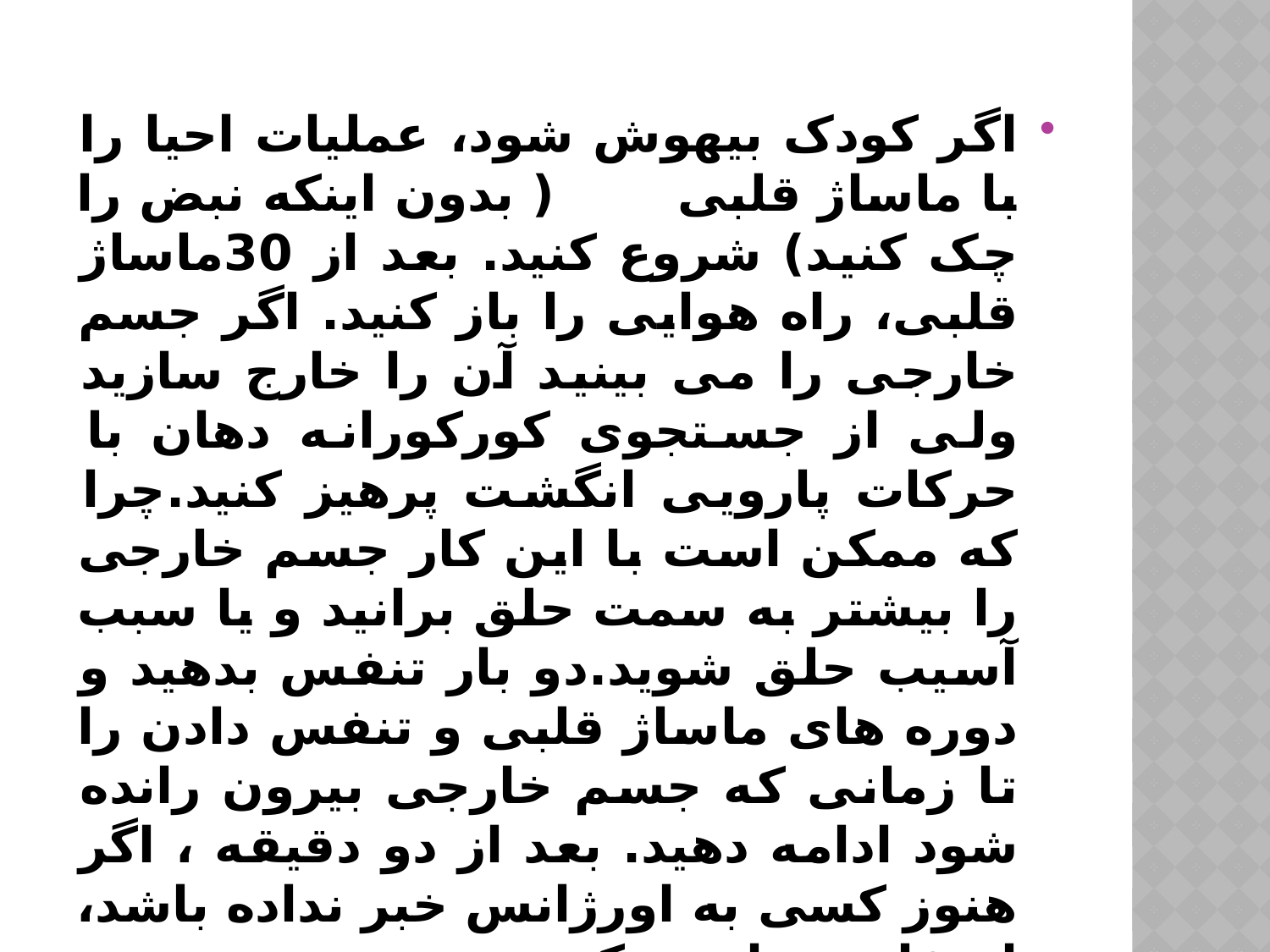

اگر کودک بیهوش شود، عملیات احیا را با ماساژ قلبی       ( بدون اینکه نبض را چک کنید) شروع کنید. بعد از 30ماساژ قلبی، راه هوایی را باز کنید. اگر جسم خارجی را می بینید آن را خارج سازید ولی از جستجوی کورکورانه دهان با حرکات پارویی انگشت پرهیز کنید.چرا که ممکن است با این کار جسم خارجی را بیشتر به سمت حلق برانید و یا سبب آسیب حلق شوید.دو بار تنفس بدهید و دوره های ماساژ قلبی و تنفس دادن را تا زمانی که جسم خارجی بیرون رانده شود ادامه دهید. بعد از دو دقیقه ، اگر هنوز کسی به اورژانس خبر نداده باشد، اورژانس را خبر کنید.